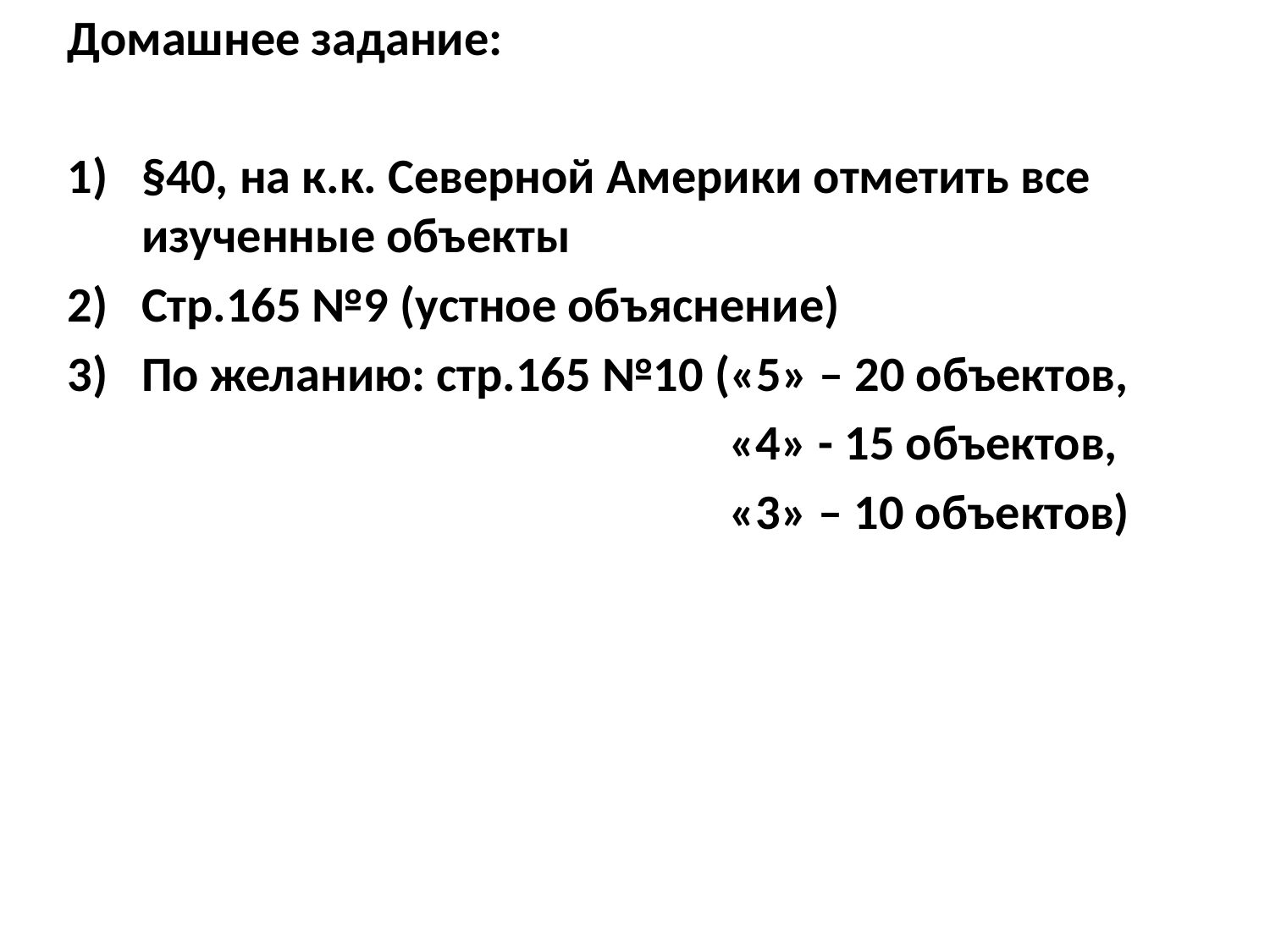

Домашнее задание:

§40, на к.к. Северной Америки отметить все изученные объекты
Стр.165 №9 (устное объяснение)
По желанию: стр.165 №10 («5» – 20 объектов,
                                                           «4» - 15 объектов,
                                                           «3» – 10 объектов)